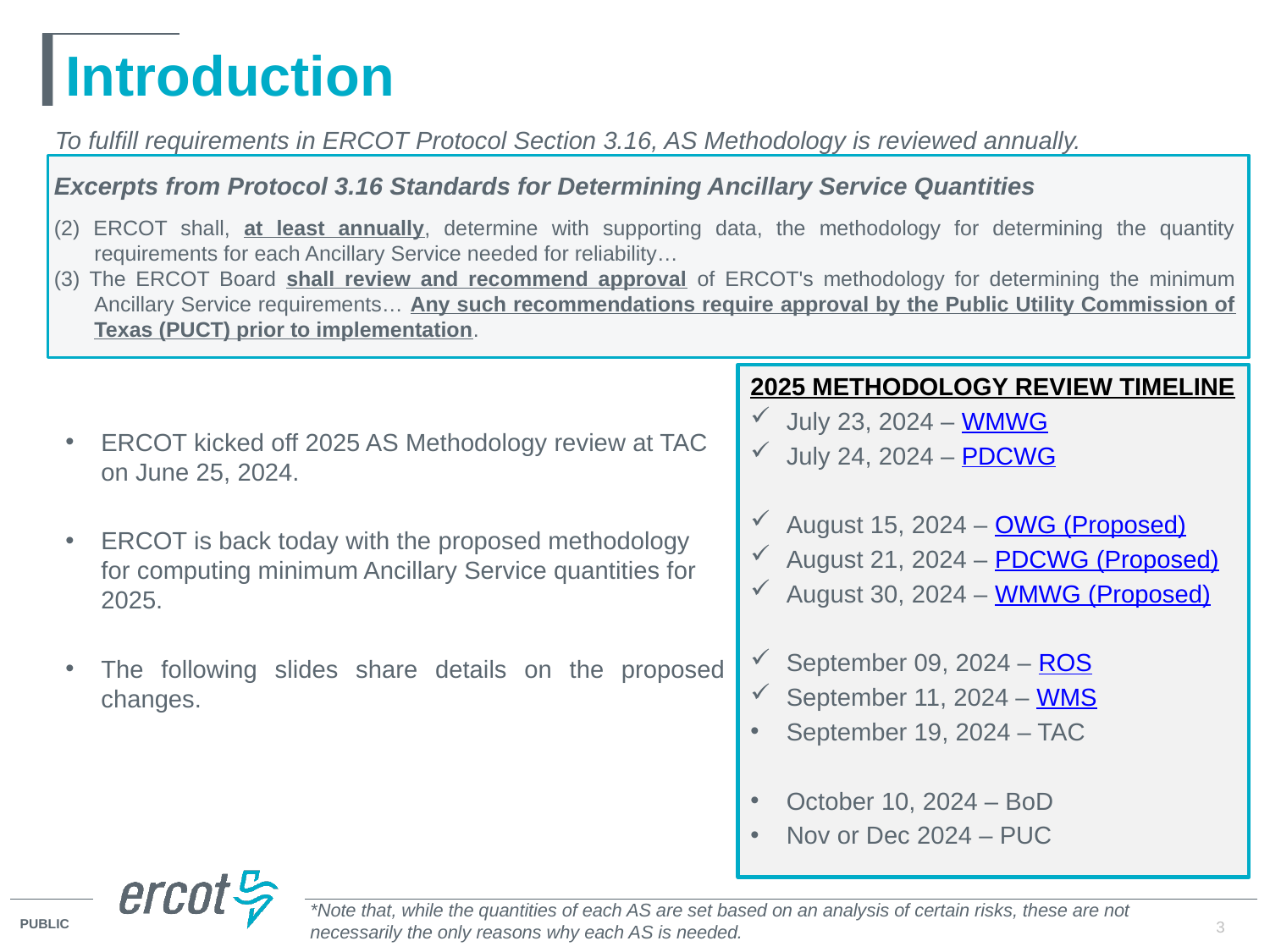

# Introduction
To fulfill requirements in ERCOT Protocol Section 3.16, AS Methodology is reviewed annually.

Excerpts from Protocol 3.16 Standards for Determining Ancillary Service Quantities

(2) ERCOT shall, at least annually, determine with supporting data, the methodology for determining the quantity requirements for each Ancillary Service needed for reliability…
(3) The ERCOT Board shall review and recommend approval of ERCOT's methodology for determining the minimum Ancillary Service requirements… Any such recommendations require approval by the Public Utility Commission of Texas (PUCT) prior to implementation.
2025 Methodology Review Timeline
July 23, 2024 – WMWG
July 24, 2024 – PDCWG

August 15, 2024 – OWG (Proposed)
August 21, 2024 – PDCWG (Proposed)
August 30, 2024 – WMWG (Proposed)

September 09, 2024 – ROS
September 11, 2024 – WMS
September 19, 2024 – TAC

October 10, 2024 – BoD
Nov or Dec 2024 – PUC
ERCOT kicked off 2025 AS Methodology review at TAC on June 25, 2024.

ERCOT is back today with the proposed methodology for computing minimum Ancillary Service quantities for 2025.

The following slides share details on the proposed changes.
*Note that, while the quantities of each AS are set based on an analysis of certain risks, these are not necessarily the only reasons why each AS is needed.
3